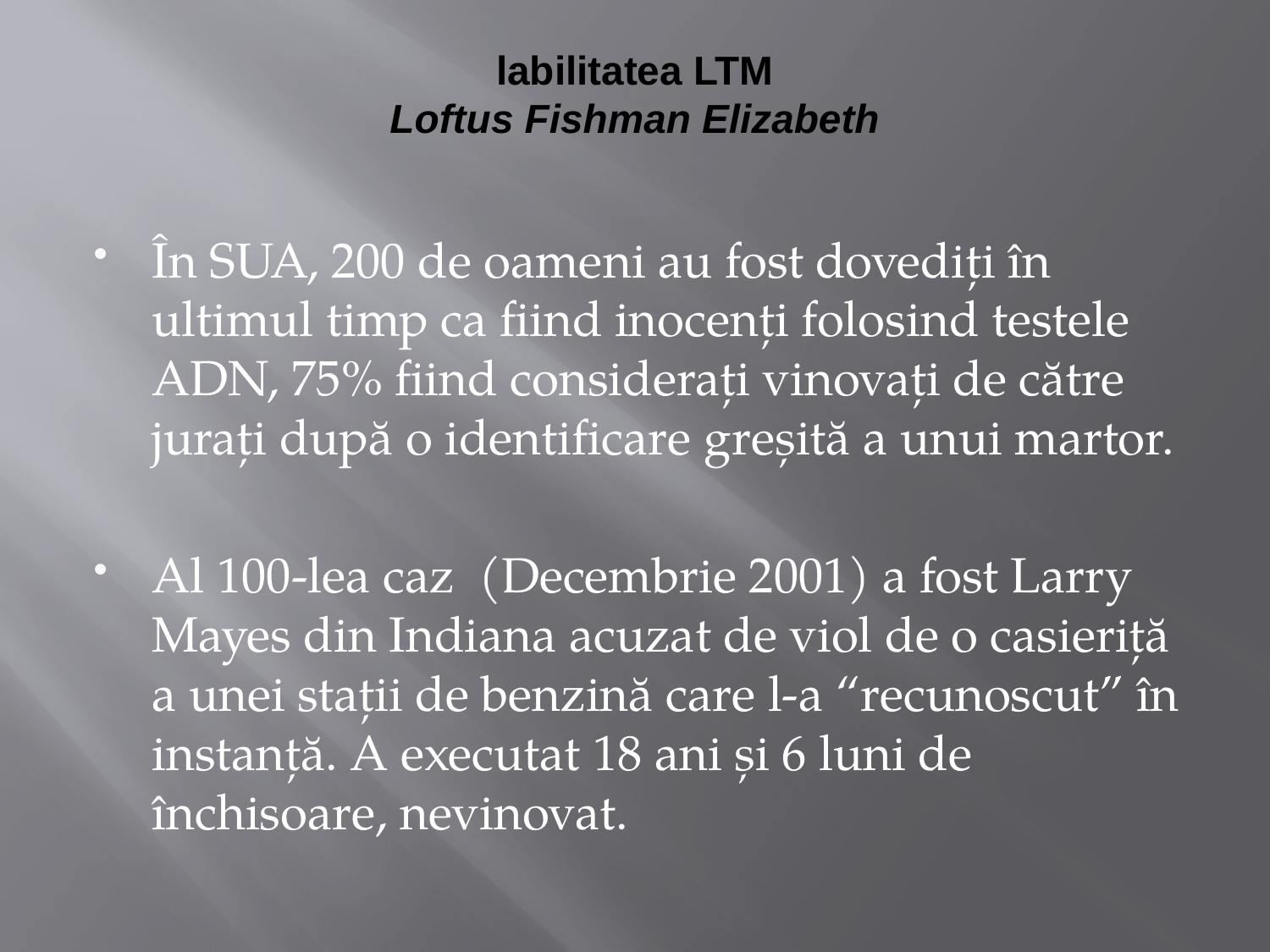

# labilitatea LTM Loftus Fishman Elizabeth
În SUA, 200 de oameni au fost dovediţi în ultimul timp ca fiind inocenţi folosind testele ADN, 75% fiind consideraţi vinovaţi de către juraţi după o identificare greşită a unui martor.

Al 100-lea caz  (Decembrie 2001) a fost Larry Mayes din Indiana acuzat de viol de o casieriţă a unei staţii de benzină care l-a “recunoscut” în instanţă. A executat 18 ani şi 6 luni de închisoare, nevinovat.